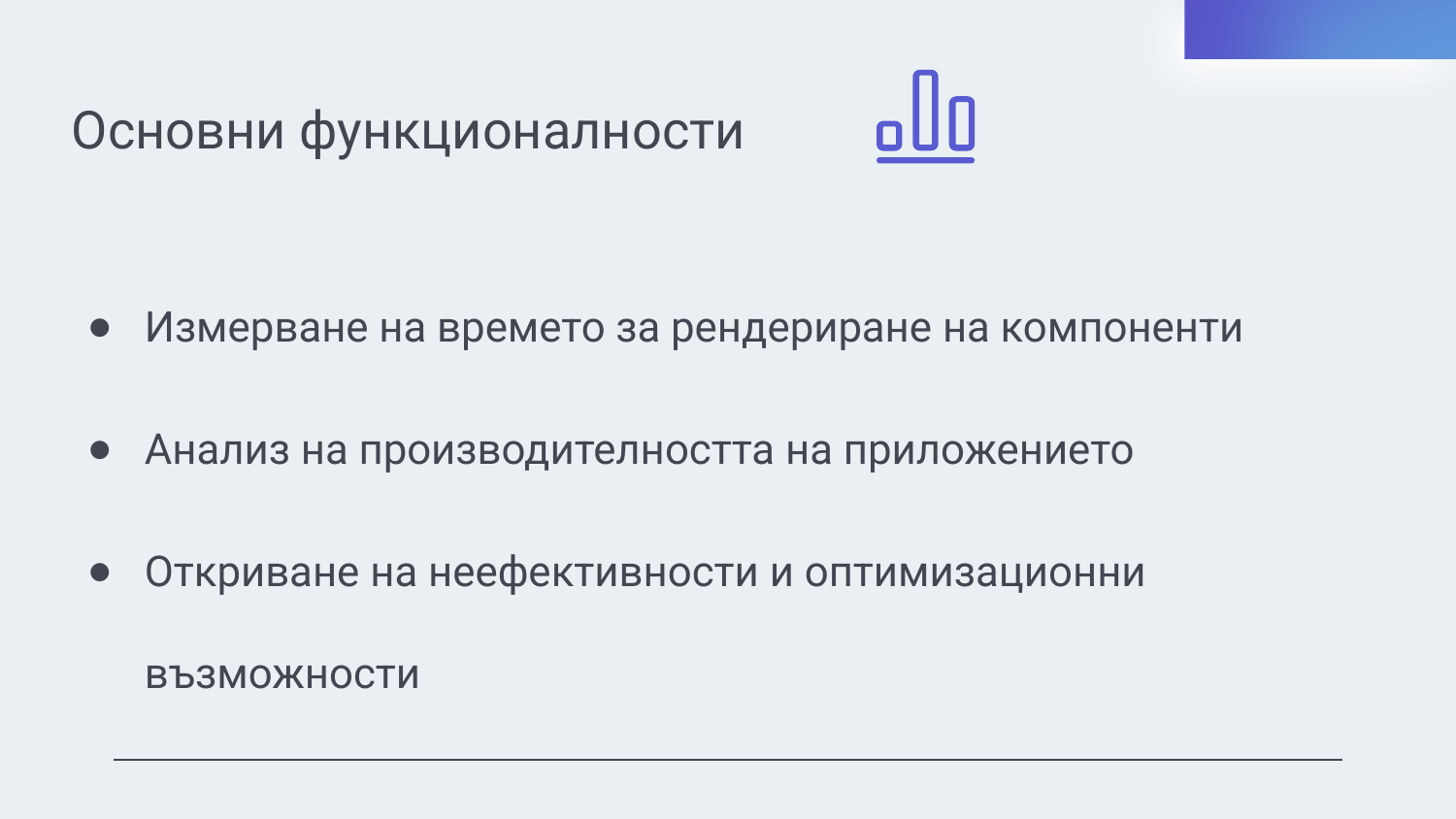

Основни функционалности

Измерване на времето за рендериране на компоненти
Анализ на производителността на приложението
Откриване на неефективности и оптимизационни възможности